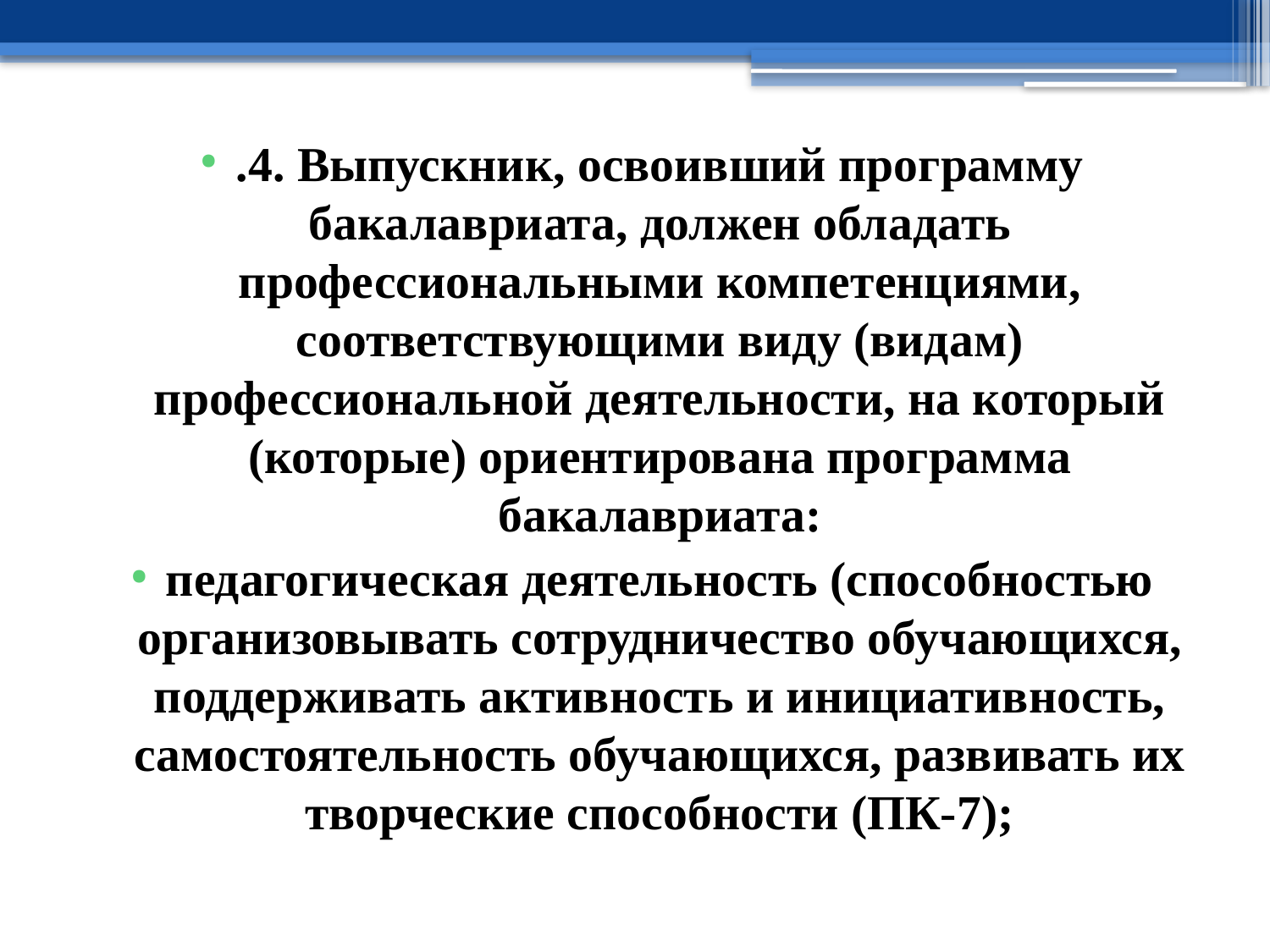

.4. Выпускник, освоивший программу бакалавриата, должен обладать профессиональными компетенциями, соответствующими виду (видам) профессиональной деятельности, на который (которые) ориентирована программа бакалавриата:
педагогическая деятельность (способностью организовывать сотрудничество обучающихся, поддерживать активность и инициативность, самостоятельность обучающихся, развивать их творческие способности (ПК-7);

#